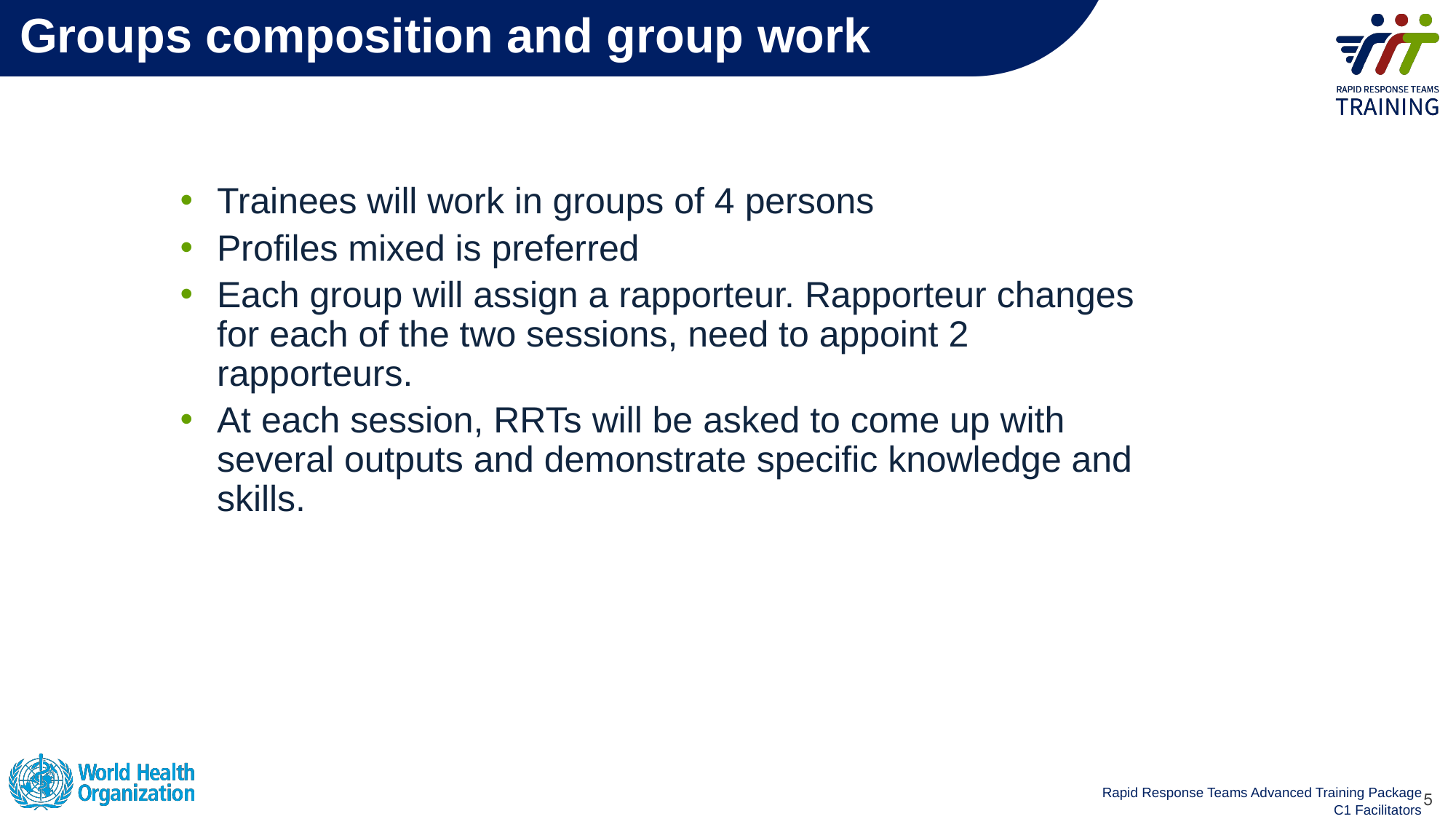

Groups composition and group work

Trainees will work in groups of 4 persons
Profiles mixed is preferred
Each group will assign a rapporteur. Rapporteur changes for each of the two sessions, need to appoint 2 rapporteurs.
At each session, RRTs will be asked to come up with several outputs and demonstrate specific knowledge and skills.